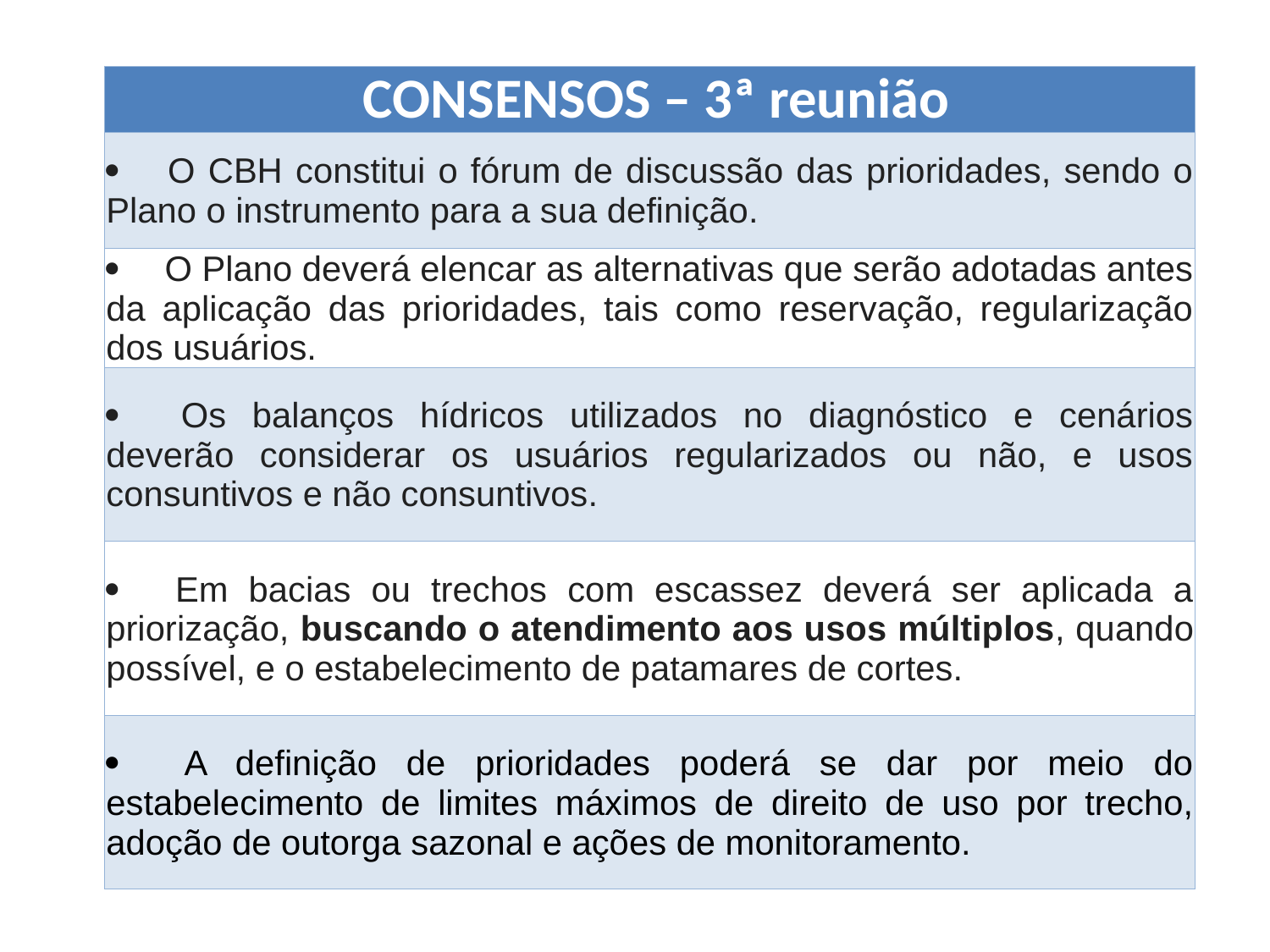

| CONSENSOS – 3ª reunião |
| --- |
| •         O CBH constitui o fórum de discussão das prioridades, sendo o Plano o instrumento para a sua definição. |
| •         O Plano deverá elencar as alternativas que serão adotadas antes da aplicação das prioridades, tais como reservação, regularização dos usuários. |
| •         Os balanços hídricos utilizados no diagnóstico e cenários deverão considerar os usuários regularizados ou não, e usos consuntivos e não consuntivos. |
| •         Em bacias ou trechos com escassez deverá ser aplicada a priorização, buscando o atendimento aos usos múltiplos, quando possível, e o estabelecimento de patamares de cortes. |
| •         A definição de prioridades poderá se dar por meio do estabelecimento de limites máximos de direito de uso por trecho, adoção de outorga sazonal e ações de monitoramento. |